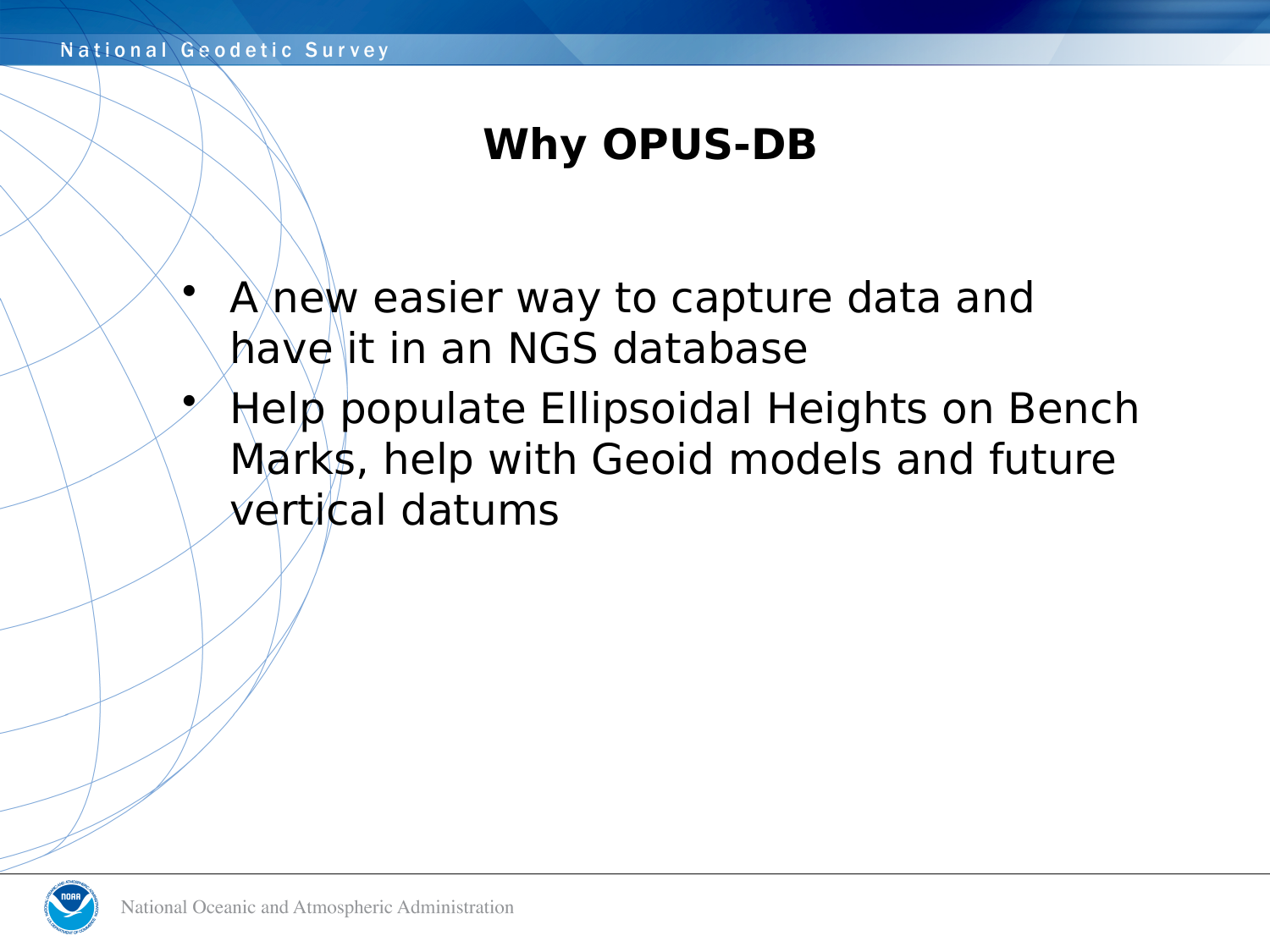

# Why OPUS-DB
A new easier way to capture data and have it in an NGS database
Help populate Ellipsoidal Heights on Bench Marks, help with Geoid models and future vertical datums